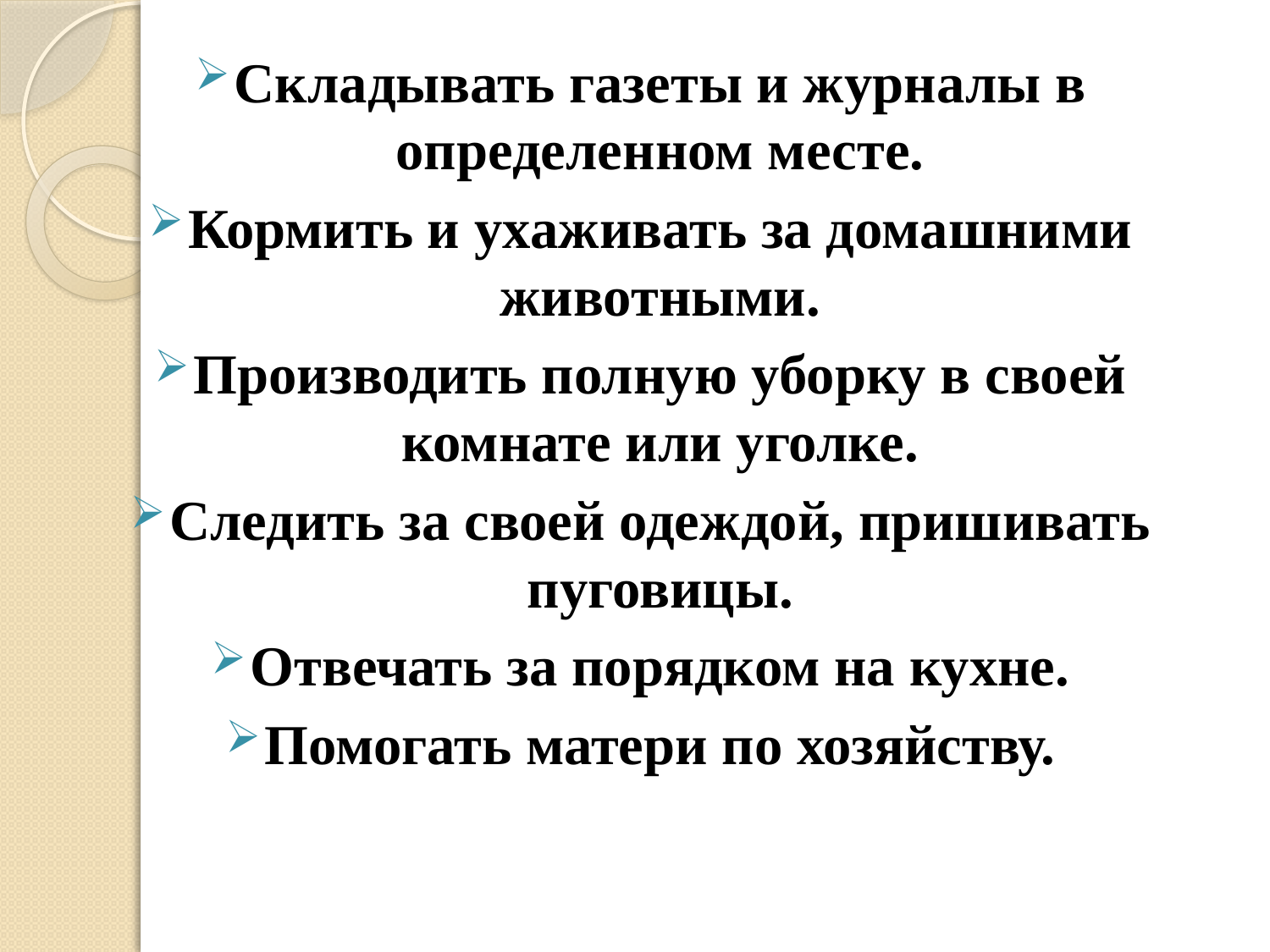

#
Складывать газеты и журналы в определенном месте.
Кормить и ухаживать за домашними животными.
Производить полную уборку в своей комнате или уголке.
Следить за своей одеждой, пришивать пуговицы.
Отвечать за порядком на кухне.
Помогать матери по хозяйству.